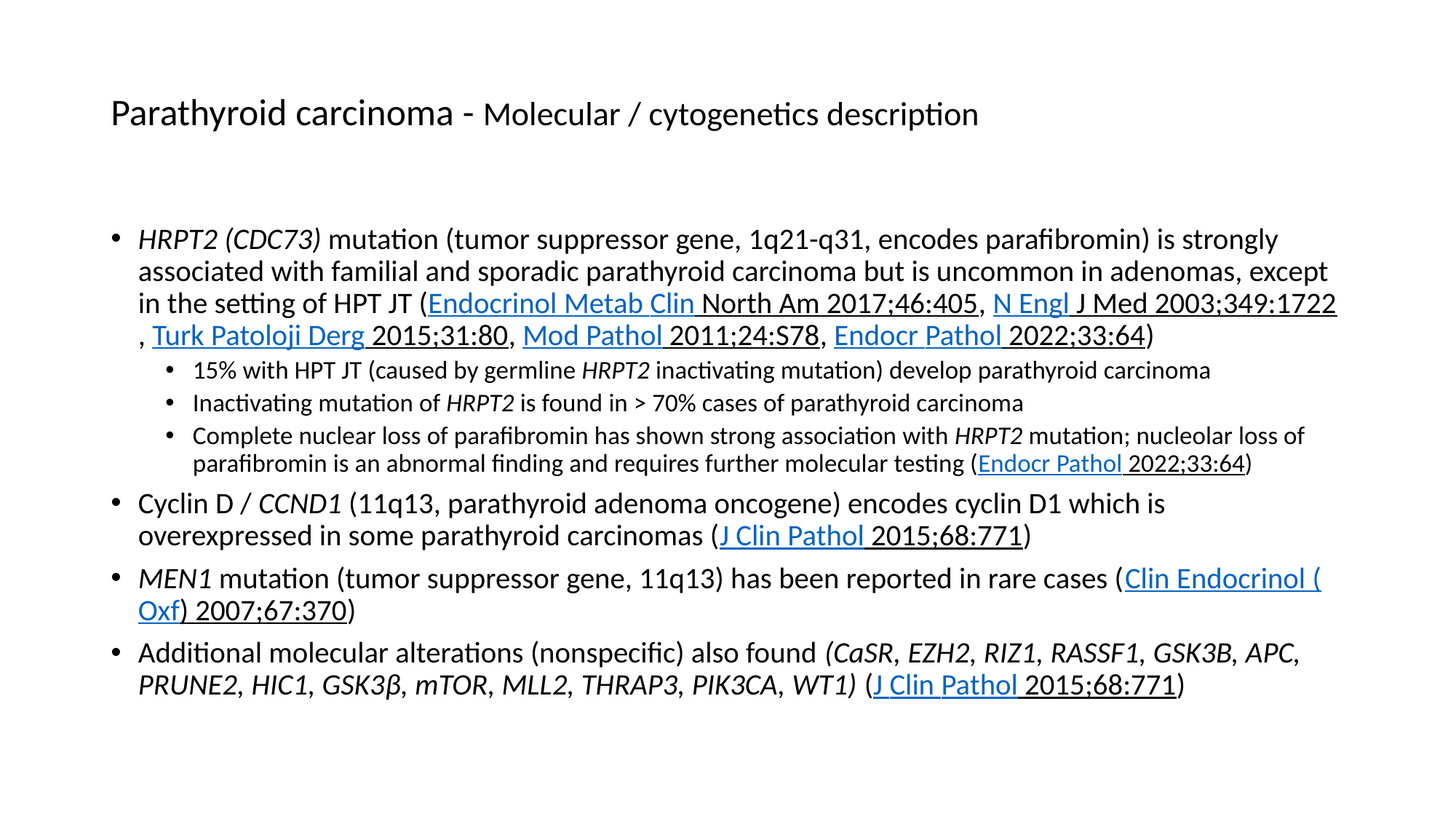

# Parathyroid carcinoma - Molecular / cytogenetics description
HRPT2 (CDC73) mutation (tumor suppressor gene, 1q21-q31, encodes parafibromin) is strongly associated with familial and sporadic parathyroid carcinoma but is uncommon in adenomas, except in the setting of HPT JT (Endocrinol Metab Clin North Am 2017;46:405, N Engl J Med 2003;349:1722, Turk Patoloji Derg 2015;31:80, Mod Pathol 2011;24:S78, Endocr Pathol 2022;33:64)
15% with HPT JT (caused by germline HRPT2 inactivating mutation) develop parathyroid carcinoma
Inactivating mutation of HRPT2 is found in > 70% cases of parathyroid carcinoma
Complete nuclear loss of parafibromin has shown strong association with HRPT2 mutation; nucleolar loss of parafibromin is an abnormal finding and requires further molecular testing (Endocr Pathol 2022;33:64)
Cyclin D / CCND1 (11q13, parathyroid adenoma oncogene) encodes cyclin D1 which is overexpressed in some parathyroid carcinomas (J Clin Pathol 2015;68:771)
MEN1 mutation (tumor suppressor gene, 11q13) has been reported in rare cases (Clin Endocrinol (Oxf) 2007;67:370)
Additional molecular alterations (nonspecific) also found (CaSR, EZH2, RIZ1, RASSF1, GSK3B, APC, PRUNE2, HIC1, GSK3β, mTOR, MLL2, THRAP3, PIK3CA, WT1) (J Clin Pathol 2015;68:771)